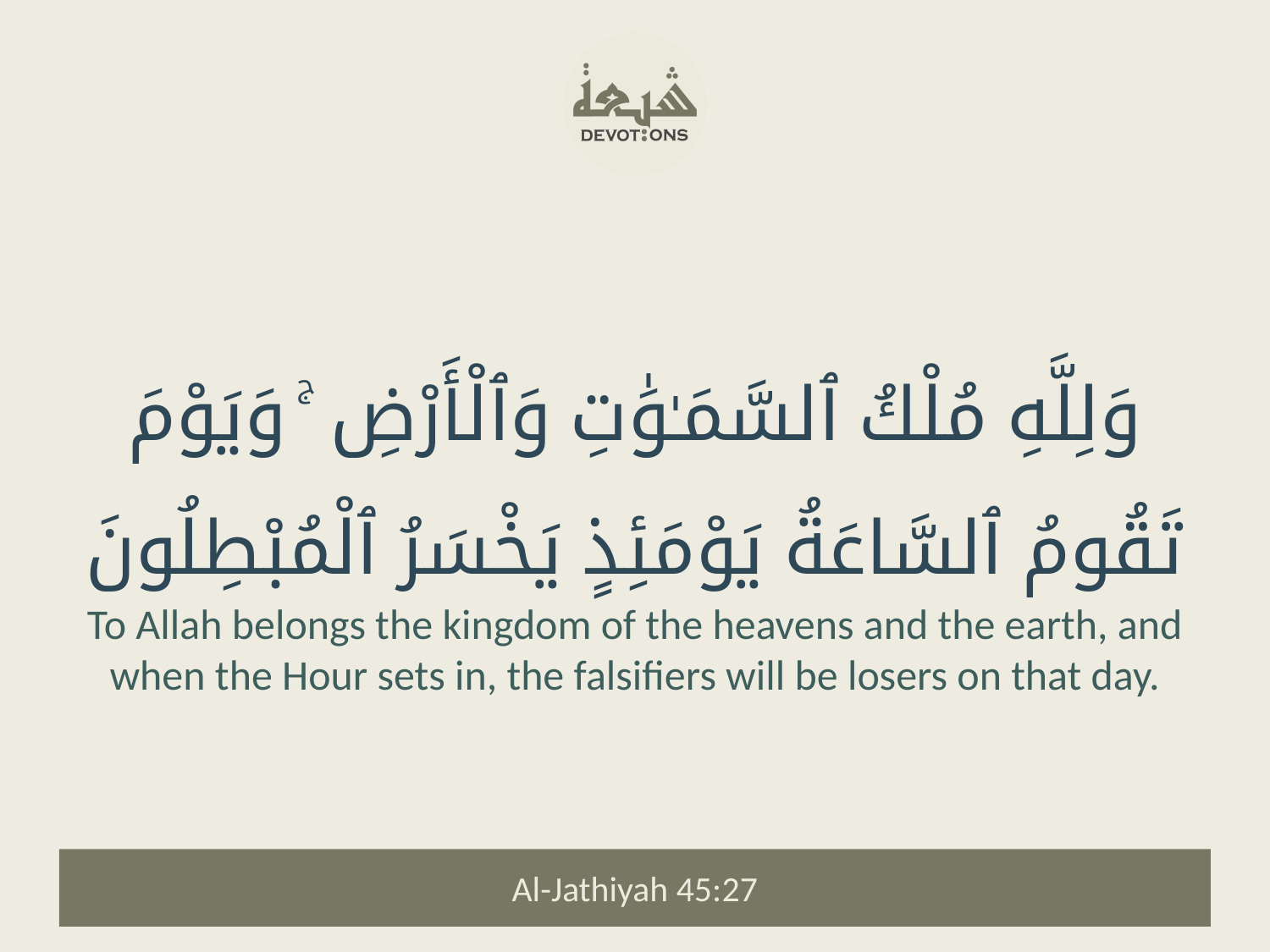

وَلِلَّهِ مُلْكُ ٱلسَّمَـٰوَٰتِ وَٱلْأَرْضِ ۚ وَيَوْمَ تَقُومُ ٱلسَّاعَةُ يَوْمَئِذٍ يَخْسَرُ ٱلْمُبْطِلُونَ
To Allah belongs the kingdom of the heavens and the earth, and when the Hour sets in, the falsifiers will be losers on that day.
Al-Jathiyah 45:27